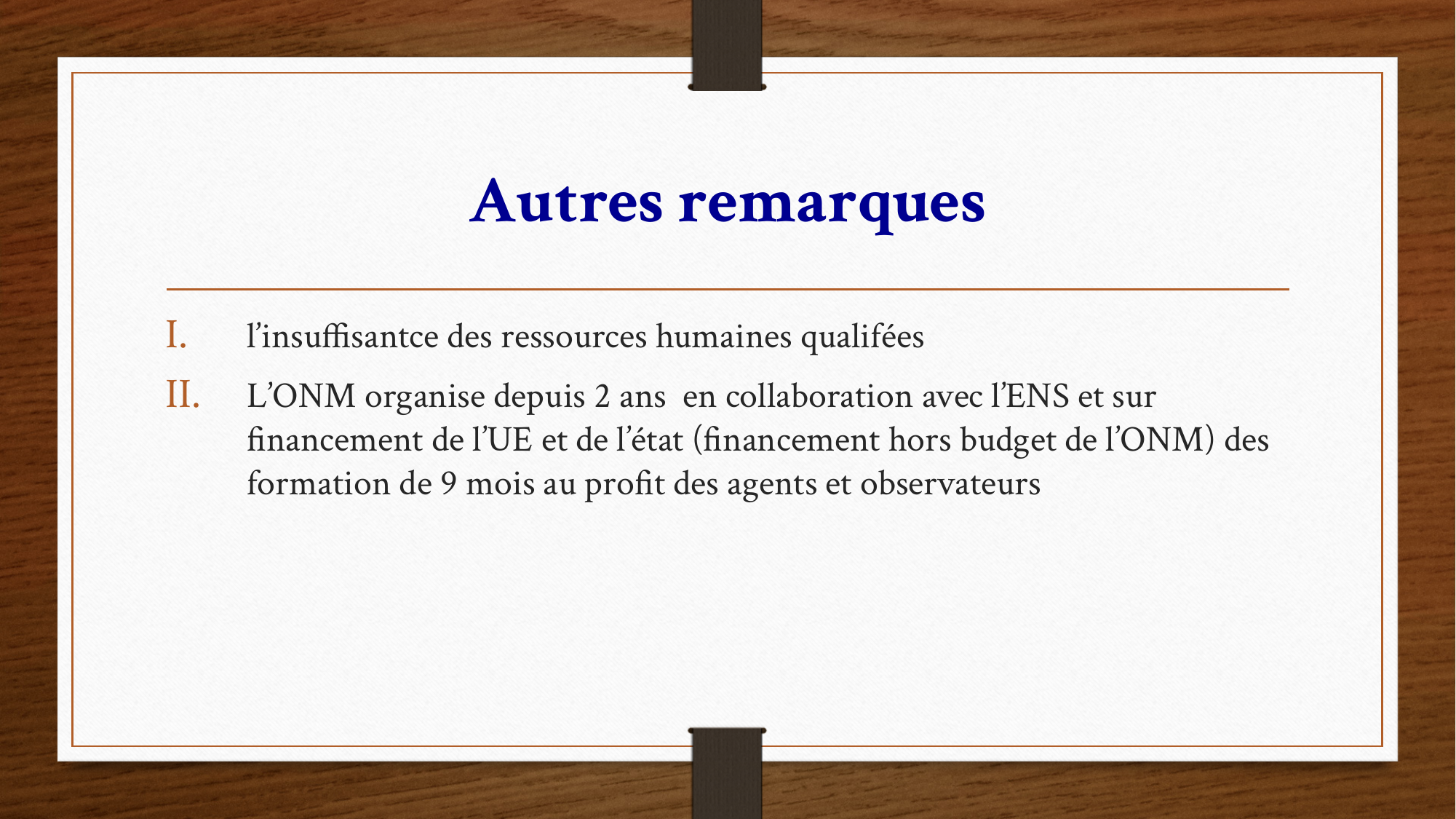

# Autres remarques
l’insuffisantce des ressources humaines qualifées
L’ONM organise depuis 2 ans  en collaboration avec l’ENS et sur financement de l’UE et de l’état (financement hors budget de l’ONM) des formation de 9 mois au profit des agents et observateurs